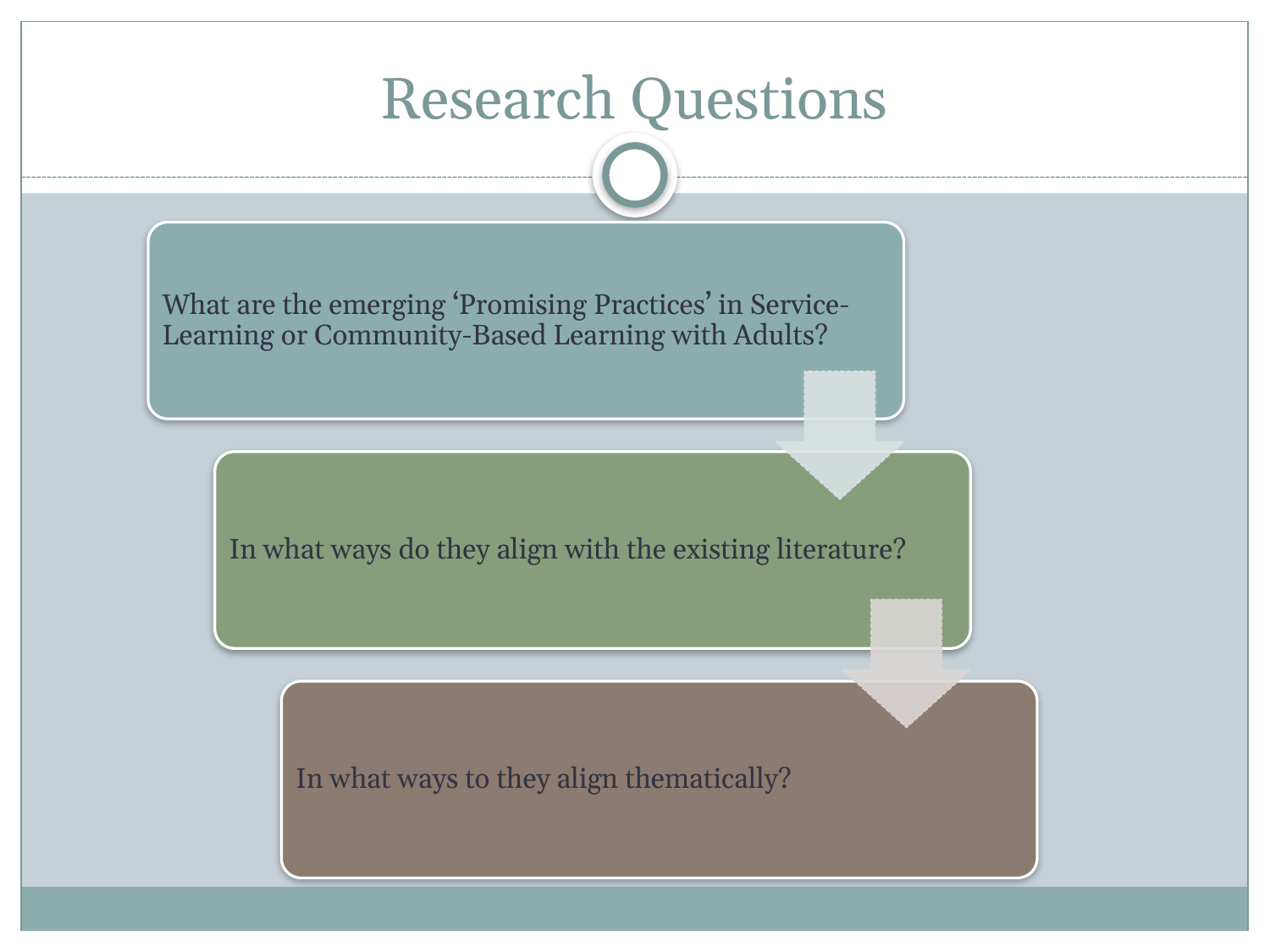

# Research Questions
What are the emerging ‘Promising Practices’ in Service-Learning or Community-Based Learning with Adults?
In what ways do they align with the existing literature?
In what ways to they align thematically?